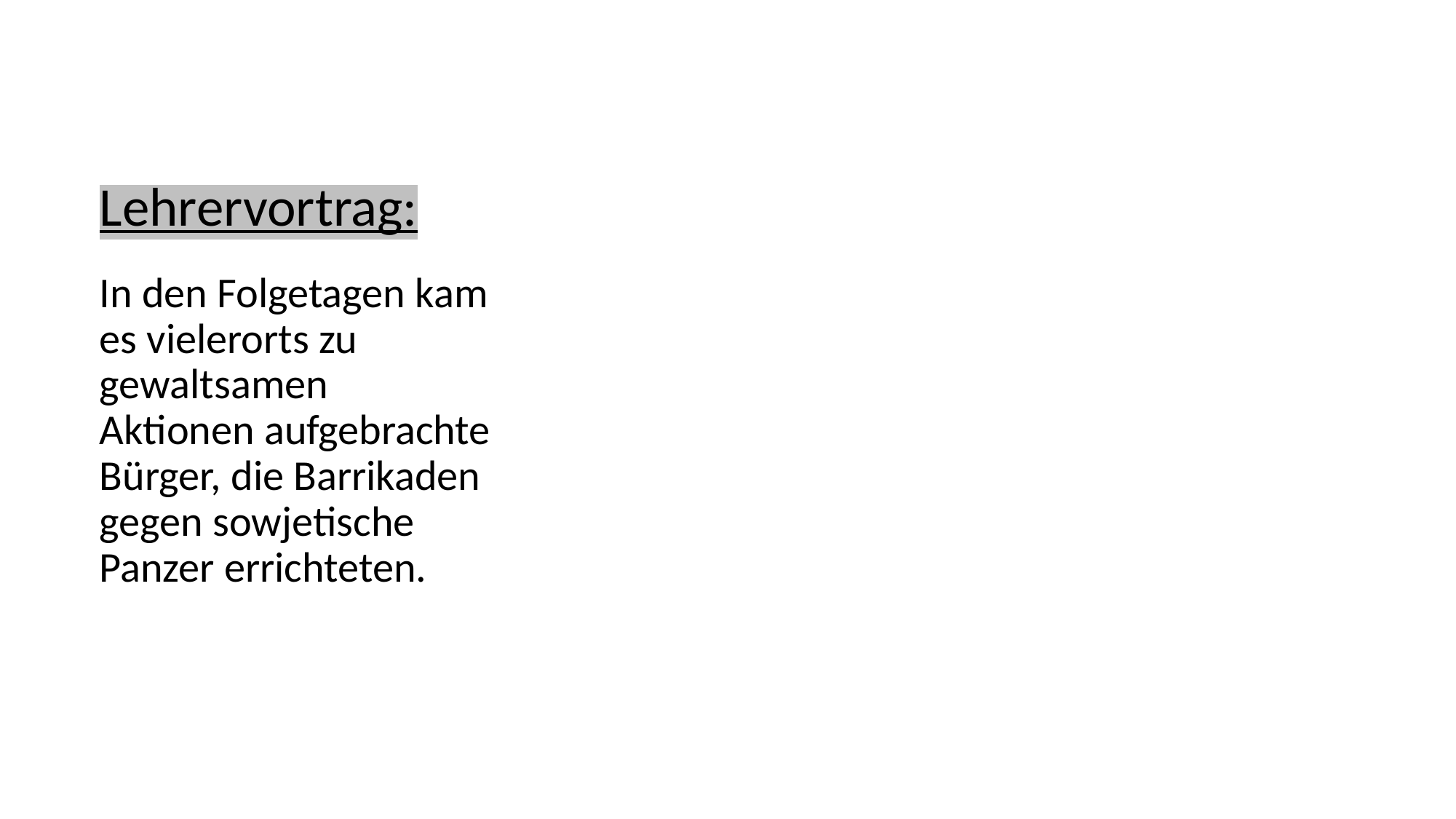

# Lehrervortrag: In den Folgetagen kam es vielerorts zu gewaltsamen Aktionen aufgebrachte Bürger, die Barrikaden  gegen sowjetische Panzer errichteten.